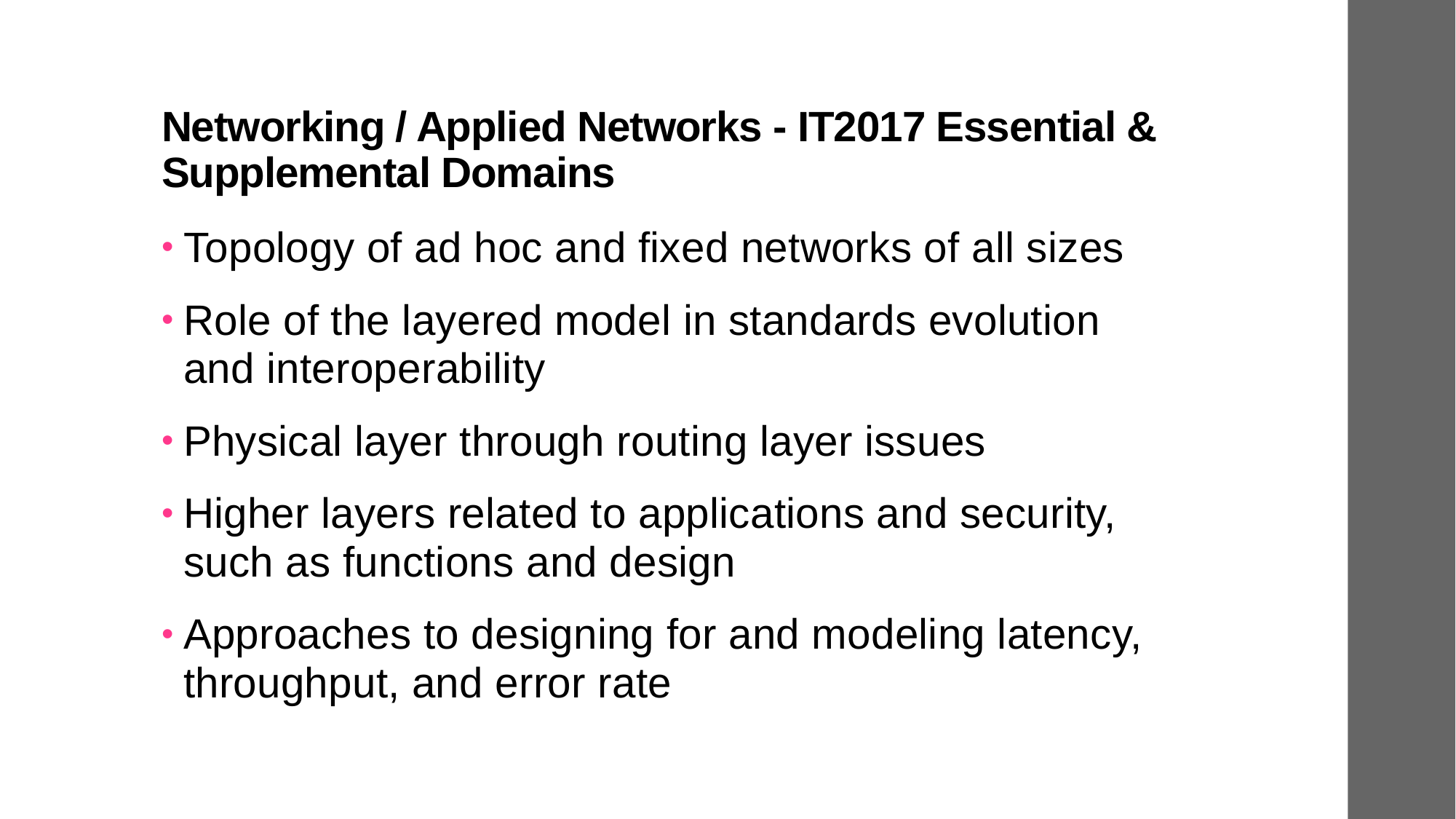

# Networking / Applied Networks - IT2017 Essential & Supplemental Domains
Topology of ad hoc and fixed networks of all sizes
Role of the layered model in standards evolution and interoperability
Physical layer through routing layer issues
Higher layers related to applications and security, such as functions and design
Approaches to designing for and modeling latency, throughput, and error rate